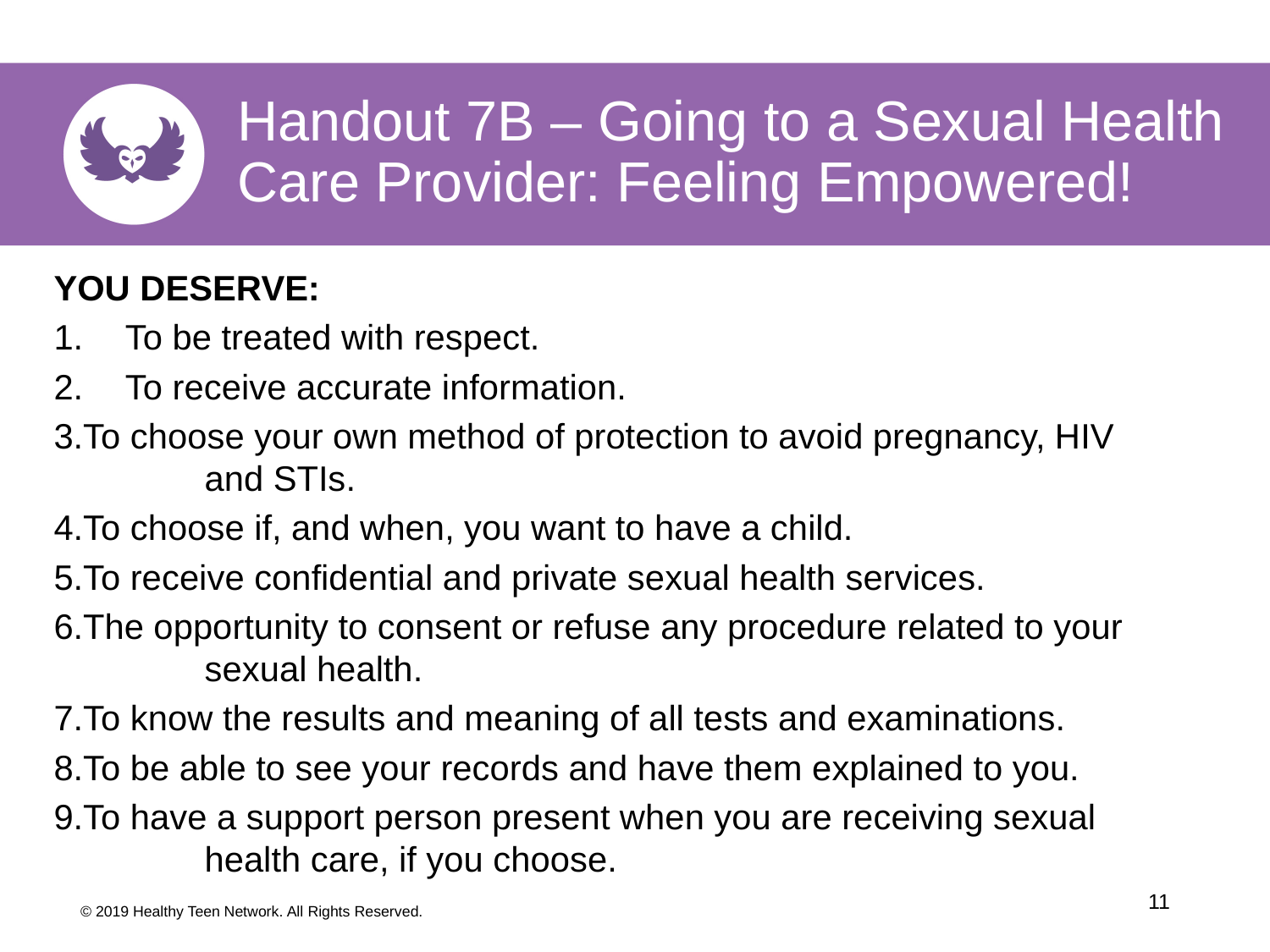

Handout 7B – Going to a Sexual Health Care Provider: Feeling Empowered!
YOU DESERVE:
To be treated with respect.
To receive accurate information.
To choose your own method of protection to avoid pregnancy, HIV 	and STIs.
To choose if, and when, you want to have a child.
To receive confidential and private sexual health services.
The opportunity to consent or refuse any procedure related to your 	sexual health.
To know the results and meaning of all tests and examinations.
To be able to see your records and have them explained to you.
To have a support person present when you are receiving sexual 	health care, if you choose.